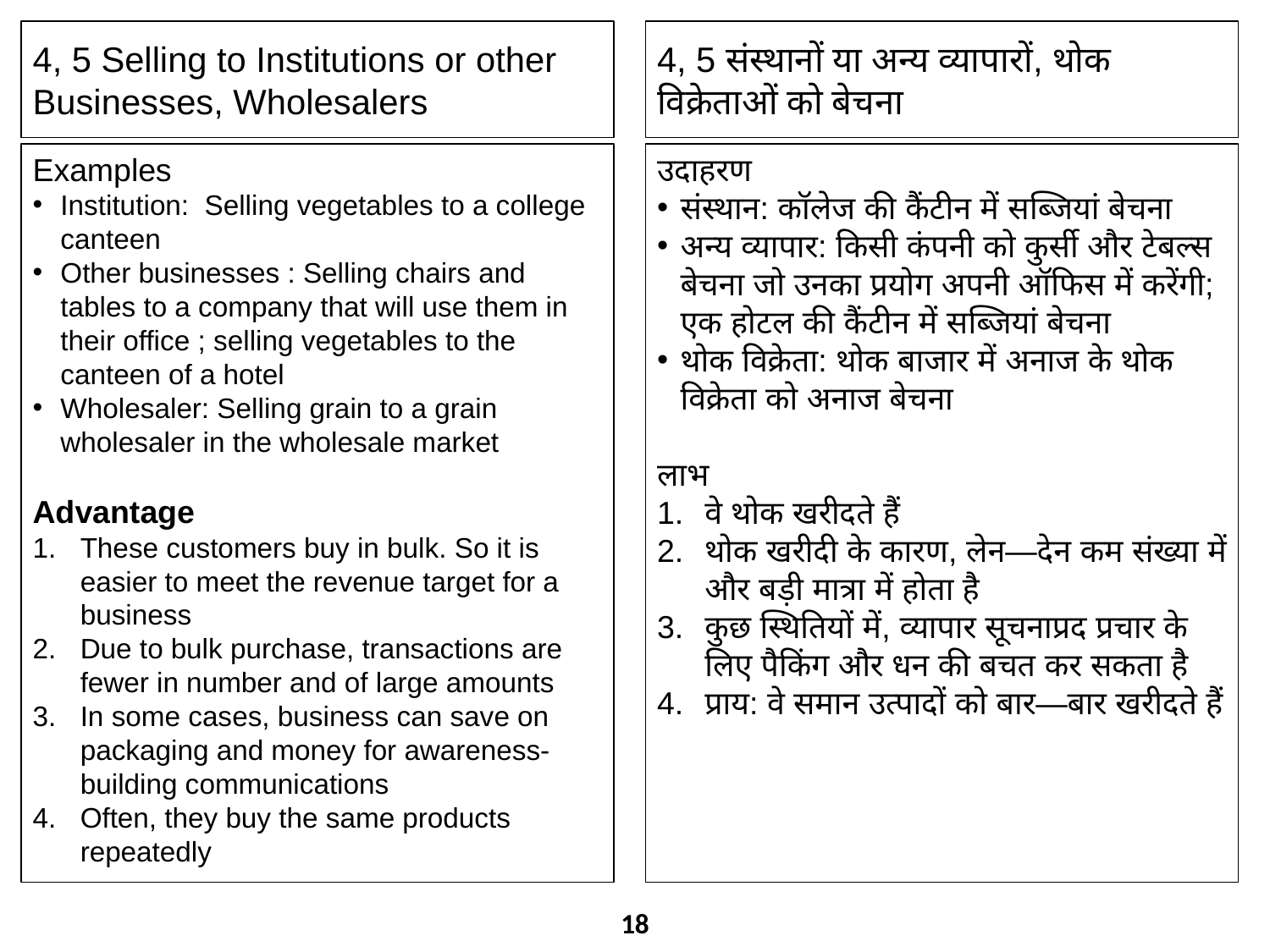

4, 5 Selling to Institutions or other Businesses, Wholesalers
4, 5 संस्थानों या अन्य व्यापारों, थोक विक्रेताओं को बेचना
Examples
Institution:  Selling vegetables to a college canteen
Other businesses : Selling chairs and tables to a company that will use them in their office ; selling vegetables to the canteen of a hotel
Wholesaler: Selling grain to a grain wholesaler in the wholesale market

Advantage
These customers buy in bulk. So it is easier to meet the revenue target for a business
Due to bulk purchase, transactions are fewer in number and of large amounts
In some cases, business can save on packaging and money for awareness-building communications
Often, they buy the same products repeatedly
उदाहरण
संस्थान: कॉलेज की कैंटीन में सब्जियां बेचना
अन्य व्यापार: किसी कंपनी को कुर्सी और टेबल्स बेचना जो उनका प्रयोग अपनी ऑफिस में करेंगी; एक होटल की कैंटीन में सब्जियां बेचना
थोक विक्रेता: थोक बाजार में अनाज के थोक विक्रेता को अनाज बेचना

लाभ
वे थोक खरीदते हैं
थोक खरीदी के कारण, लेन—देन कम संख्या में और बड़ी मात्रा में होता है
कुछ स्थितियों में, व्यापार सूचनाप्रद प्रचार के लिए पैकिंग और धन की बचत कर सकता है
प्राय: वे समान उत्पादों को बार—बार खरीदते हैं
18